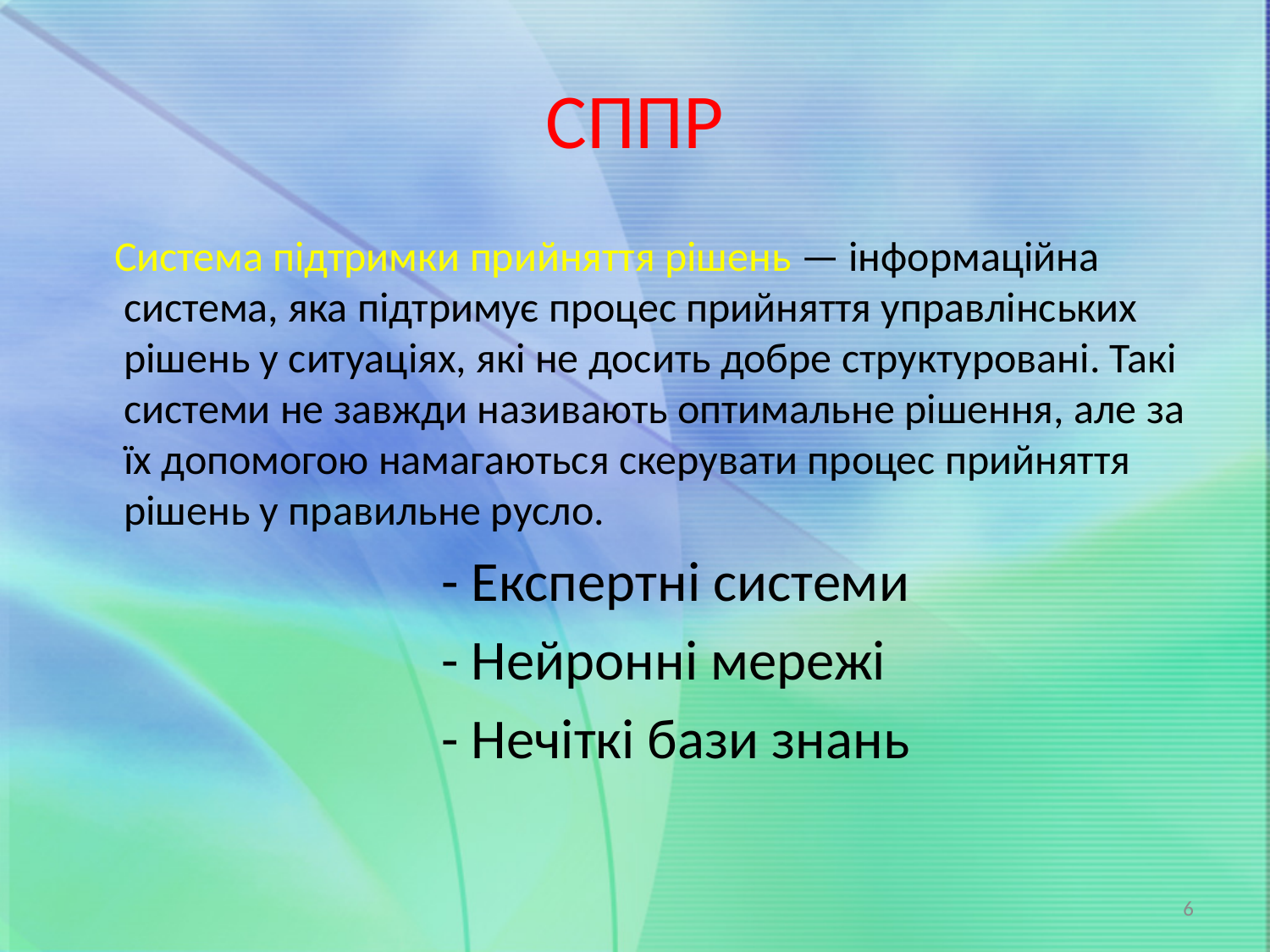

# СППР
    Система підтримки прийняття рішень — інформаційна система, яка підтримує процес прийняття управлінських рішень у ситуаціях, які не досить добре структуровані. Такі системи не завжди називають оптимальне рішення, але за їх допомогою намагаються скерувати процес прийняття рішень у правильне русло.
			     - Експертні системи
			     - Нейронні мережі
			     - Нечіткі бази знань

6